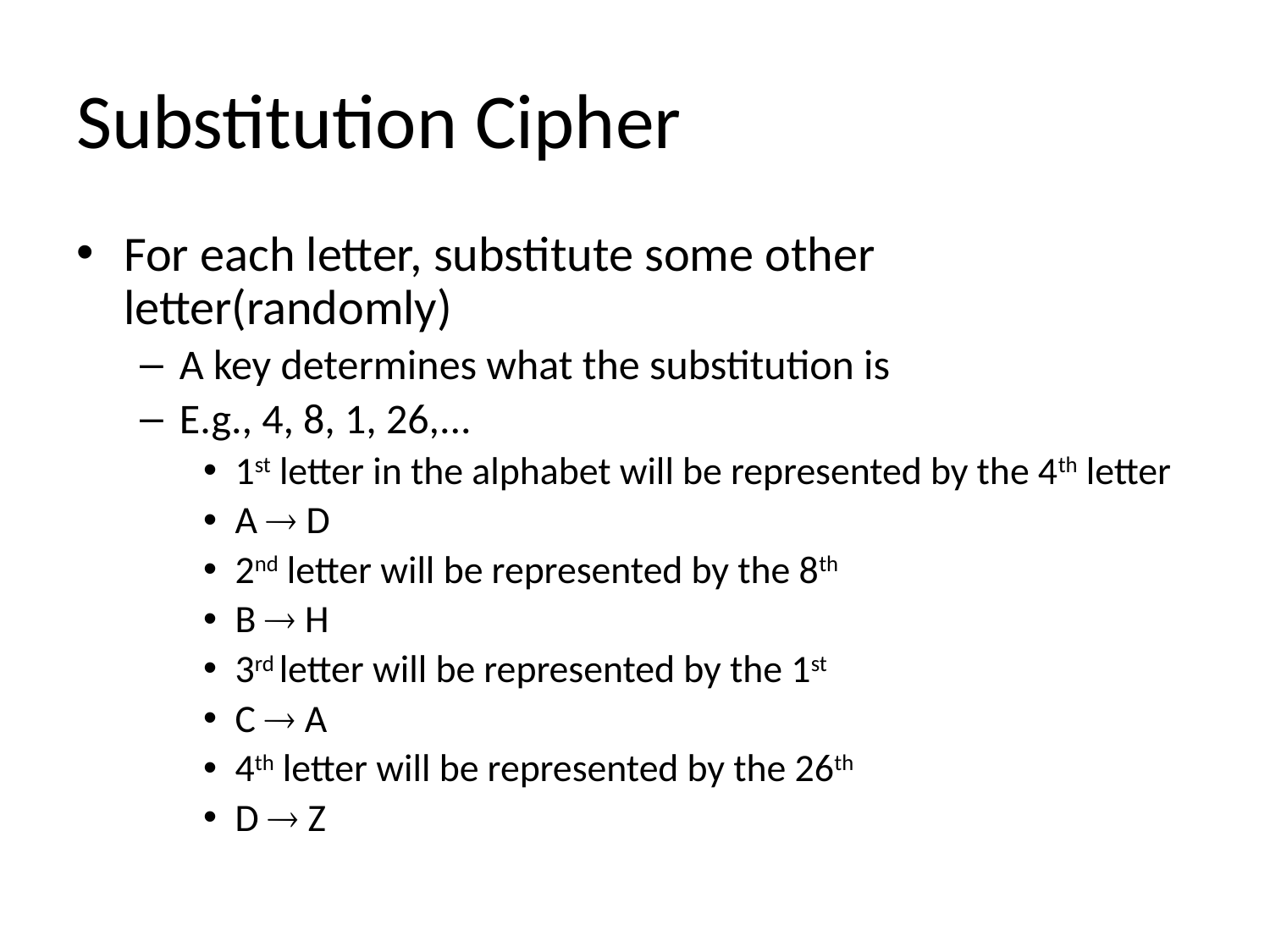

# Substitution Cipher
For each letter, substitute some other letter(randomly)
A key determines what the substitution is
E.g., 4, 8, 1, 26,...
1st letter in the alphabet will be represented by the 4th letter
A → D
2nd letter will be represented by the 8th
B → H
3rd letter will be represented by the 1st
C → A
4th letter will be represented by the 26th
D → Z